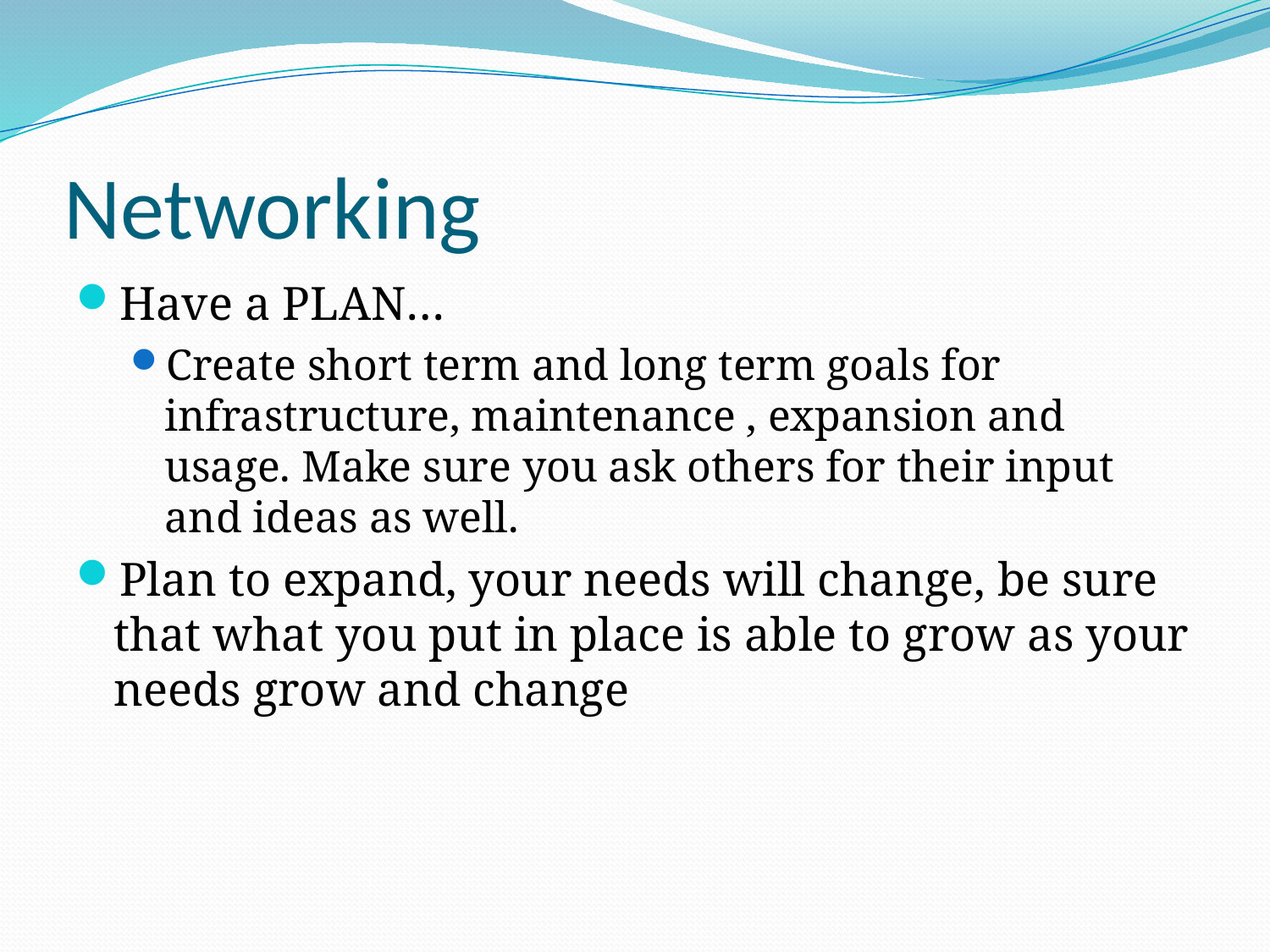

# Networking
Have a PLAN…
Create short term and long term goals for infrastructure, maintenance , expansion and usage. Make sure you ask others for their input and ideas as well.
Plan to expand, your needs will change, be sure that what you put in place is able to grow as your needs grow and change